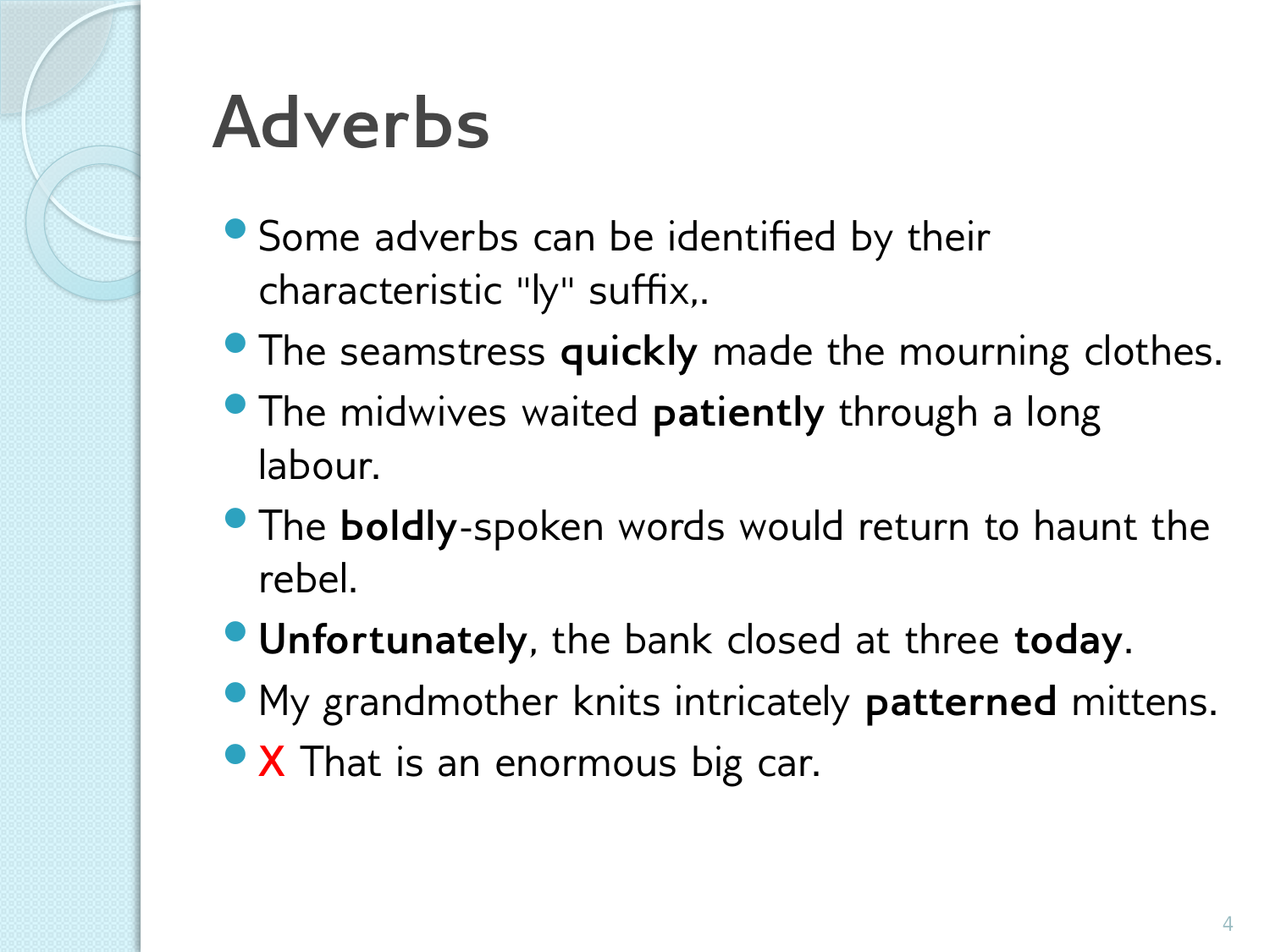

# Adverbs
Some adverbs can be identified by their characteristic "ly" suffix,.
The seamstress quickly made the mourning clothes.
The midwives waited patiently through a long labour.
The boldly-spoken words would return to haunt the rebel.
Unfortunately, the bank closed at three today.
My grandmother knits intricately patterned mittens.
X That is an enormous big car.

4